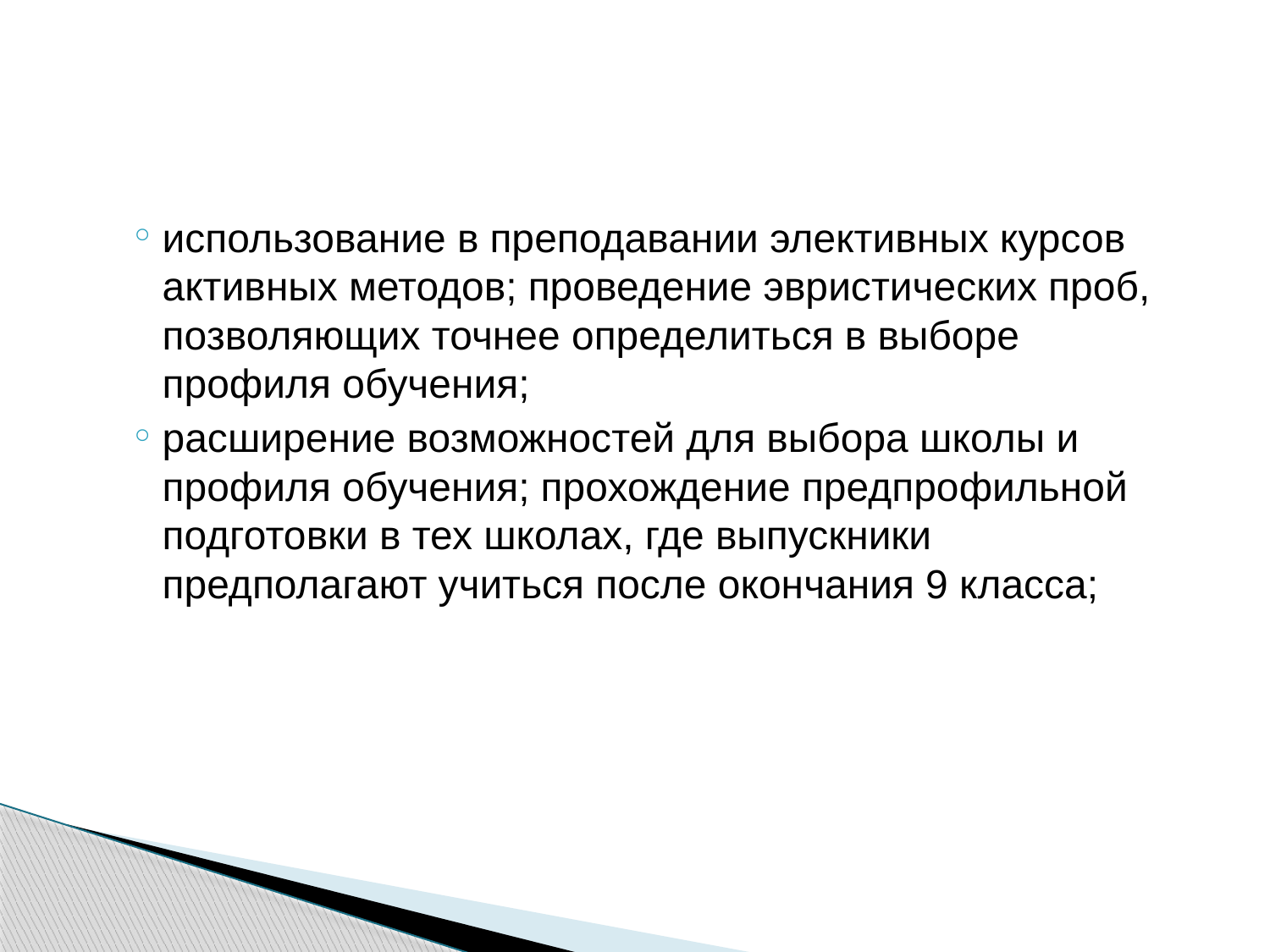

#
использование в преподавании элективных курсов активных методов; проведение эвристических проб, позволяющих точнее определиться в выборе профиля обучения;
расширение возможностей для выбора школы и профиля обучения; прохождение предпрофильной подготовки в тех школах, где выпускники предполагают учиться после окончания 9 класса;